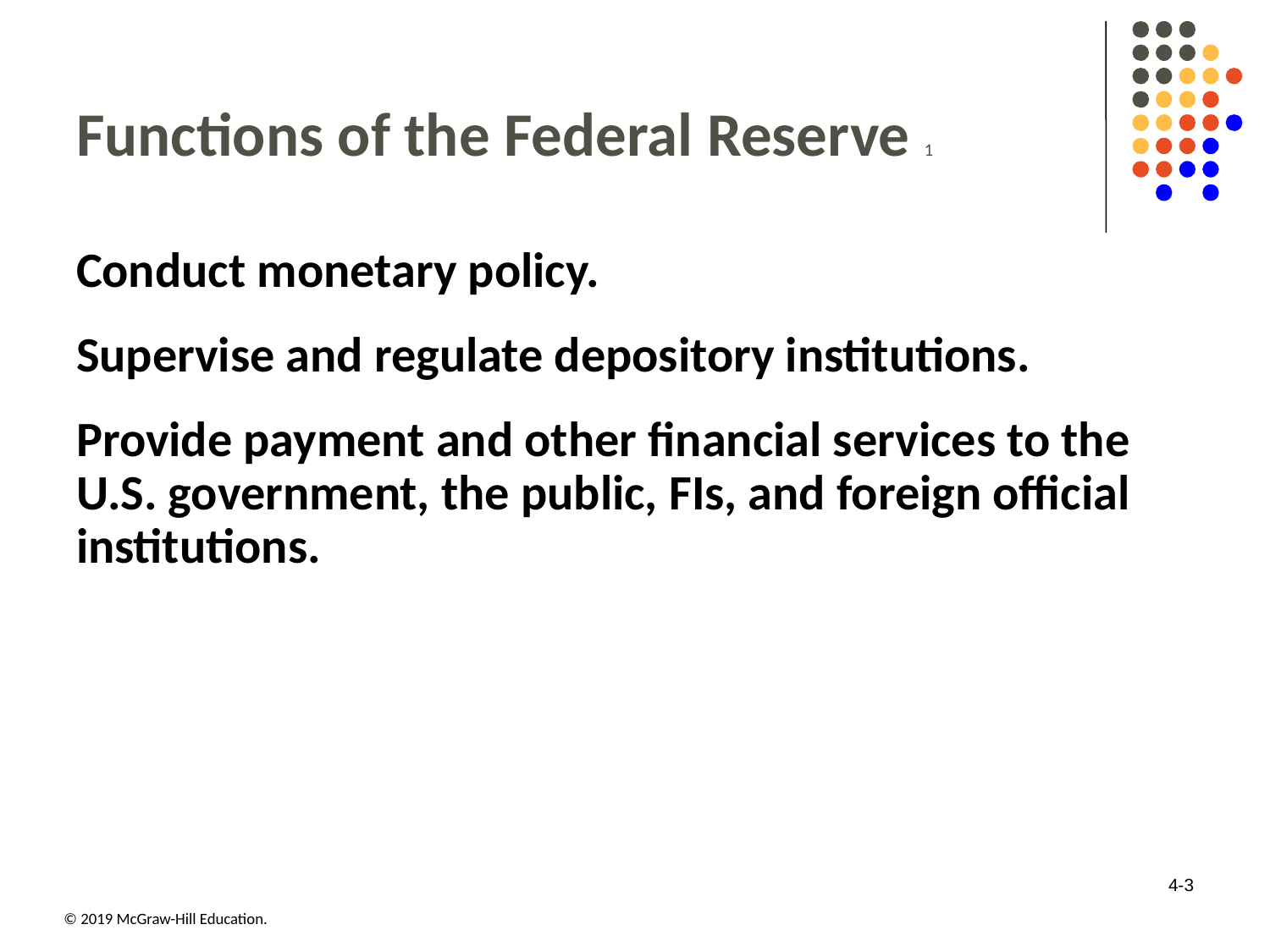

# Functions of the Federal Reserve 1
Conduct monetary policy.
Supervise and regulate depository institutions.
Provide payment and other financial services to the U.S. government, the public, FIs, and foreign official institutions.
4-3